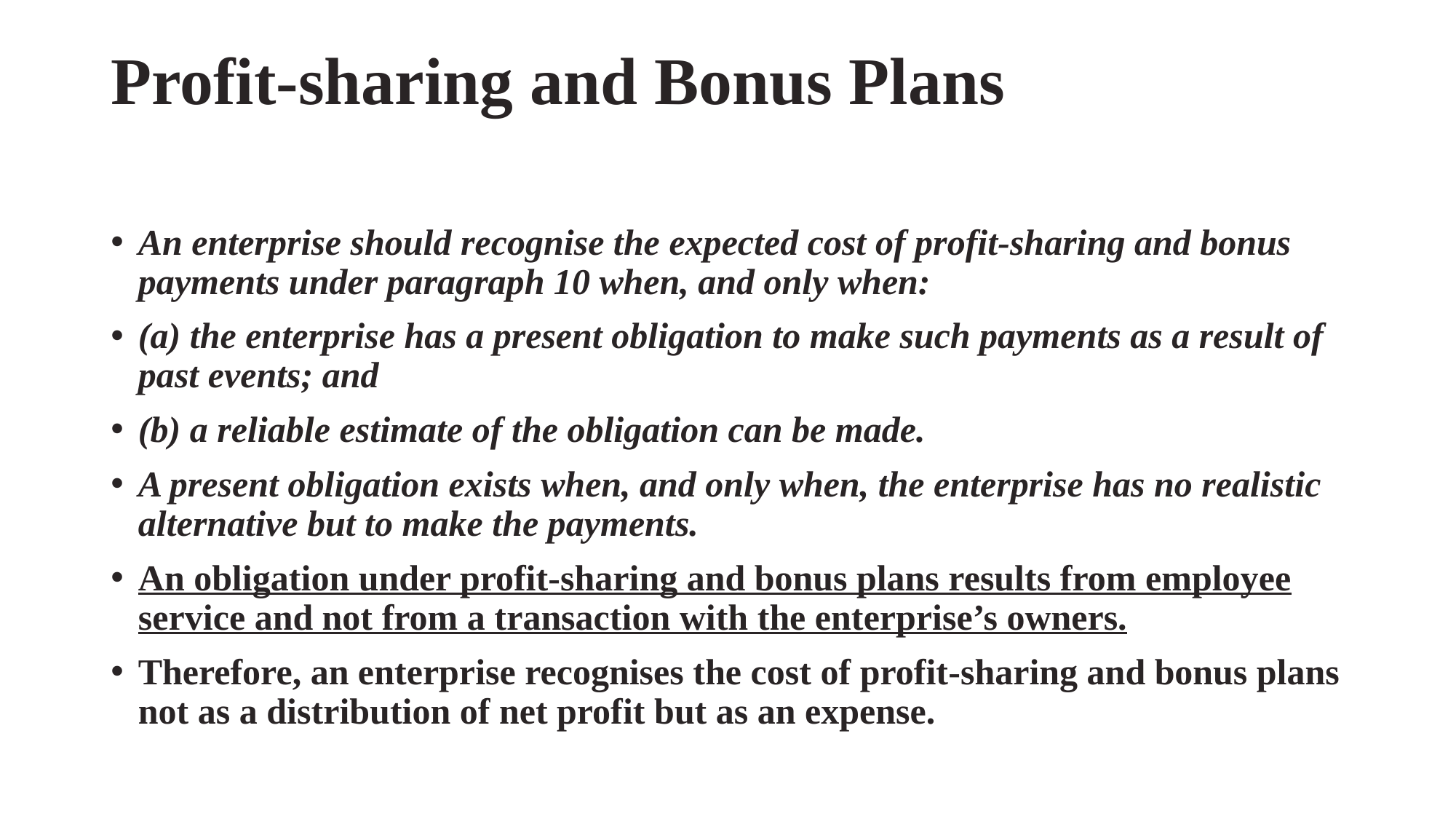

# Profit-sharing and Bonus Plans
An enterprise should recognise the expected cost of profit-sharing and bonus payments under paragraph 10 when, and only when:
(a) the enterprise has a present obligation to make such payments as a result of past events; and
(b) a reliable estimate of the obligation can be made.
A present obligation exists when, and only when, the enterprise has no realistic alternative but to make the payments.
An obligation under profit-sharing and bonus plans results from employee service and not from a transaction with the enterprise’s owners.
Therefore, an enterprise recognises the cost of profit-sharing and bonus plans not as a distribution of net profit but as an expense.